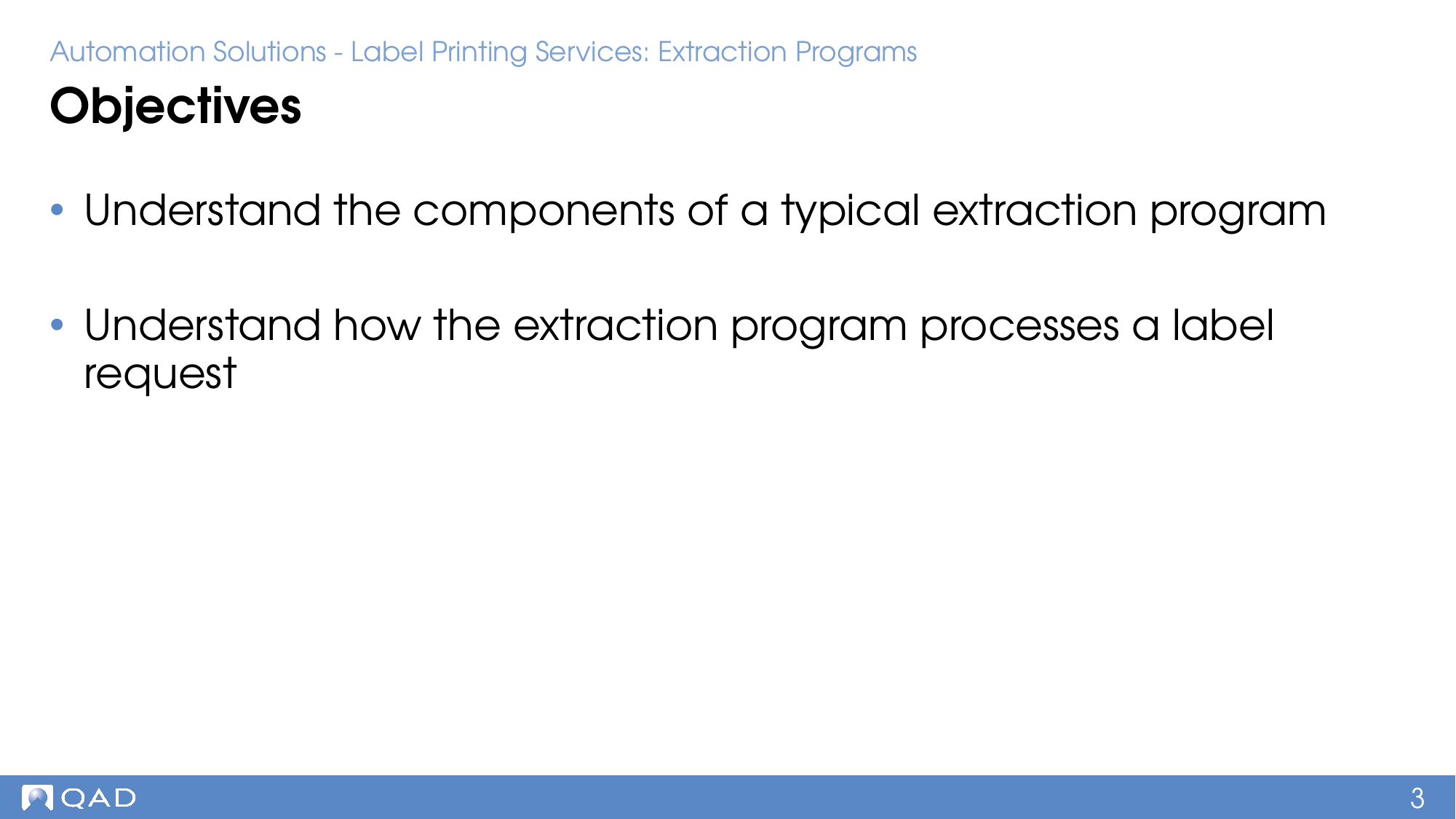

Automation Solutions - Label Printing Services: Extraction Programs
# Objectives
Understand the components of a typical extraction program

Understand how the extraction program processes a label request

3